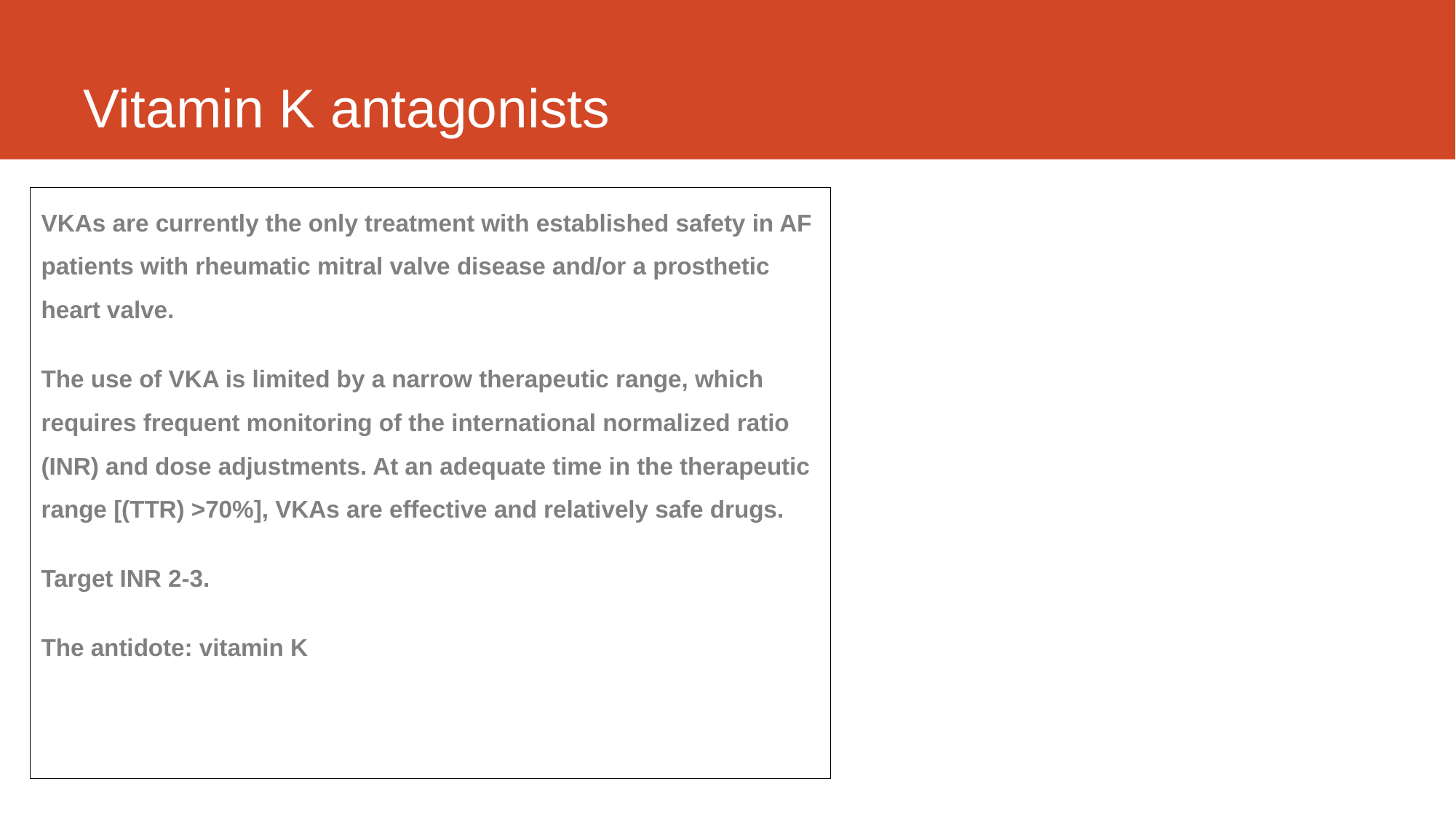

# Vitamin K antagonists
VKAs are currently the only treatment with established safety in AF patients with rheumatic mitral valve disease and/or a prosthetic heart valve.
The use of VKA is limited by a narrow therapeutic range, which requires frequent monitoring of the international normalized ratio (INR) and dose adjustments. At an adequate time in the therapeutic range [(TTR) >70%], VKAs are effective and relatively safe drugs.
Target INR 2-3.
The antidote: vitamin K